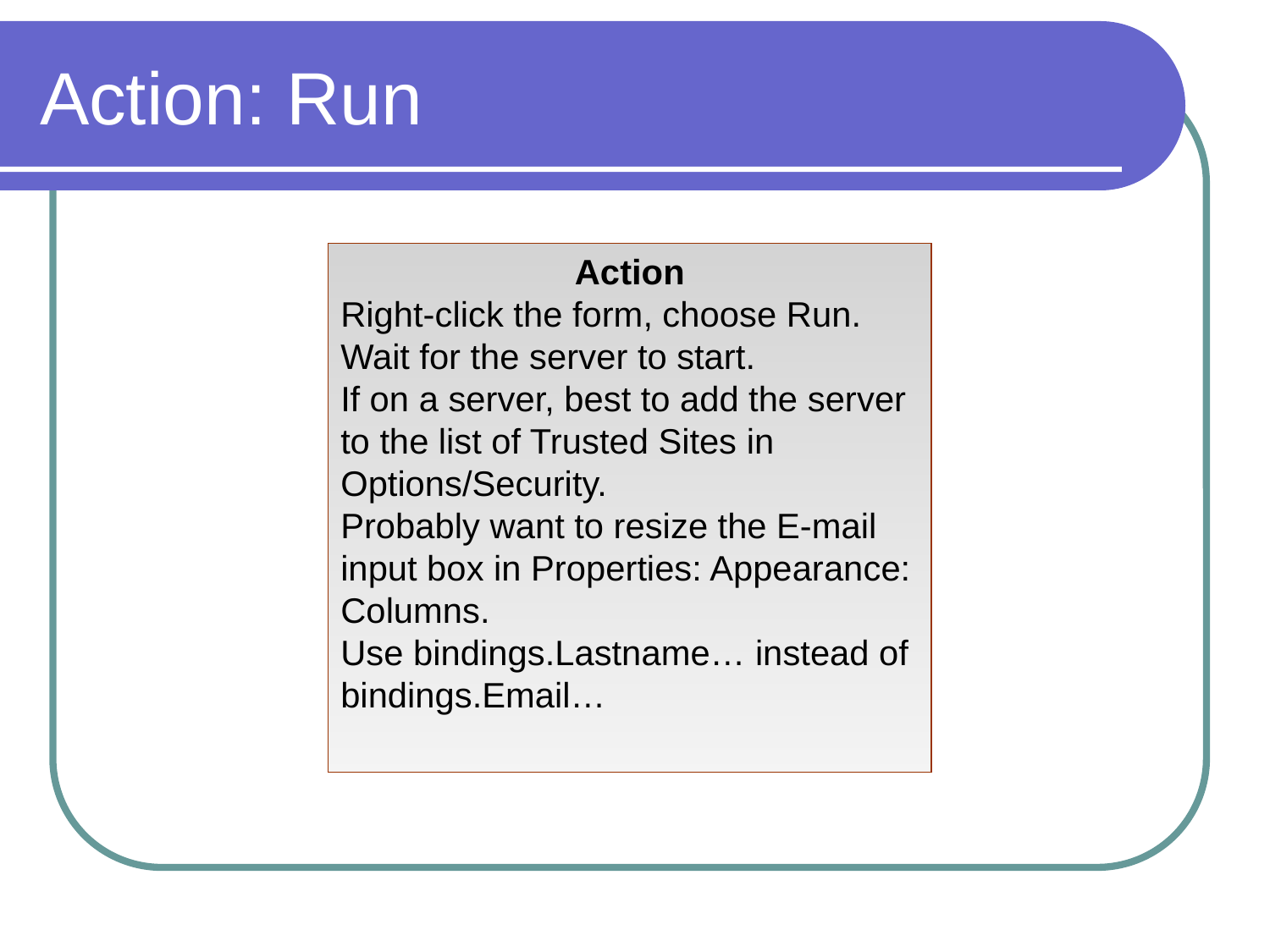

# Action: Run
Action
Right-click the form, choose Run.
Wait for the server to start.
If on a server, best to add the server to the list of Trusted Sites in Options/Security.
Probably want to resize the E-mail input box in Properties: Appearance: Columns.
Use bindings.Lastname… instead of bindings.Email…